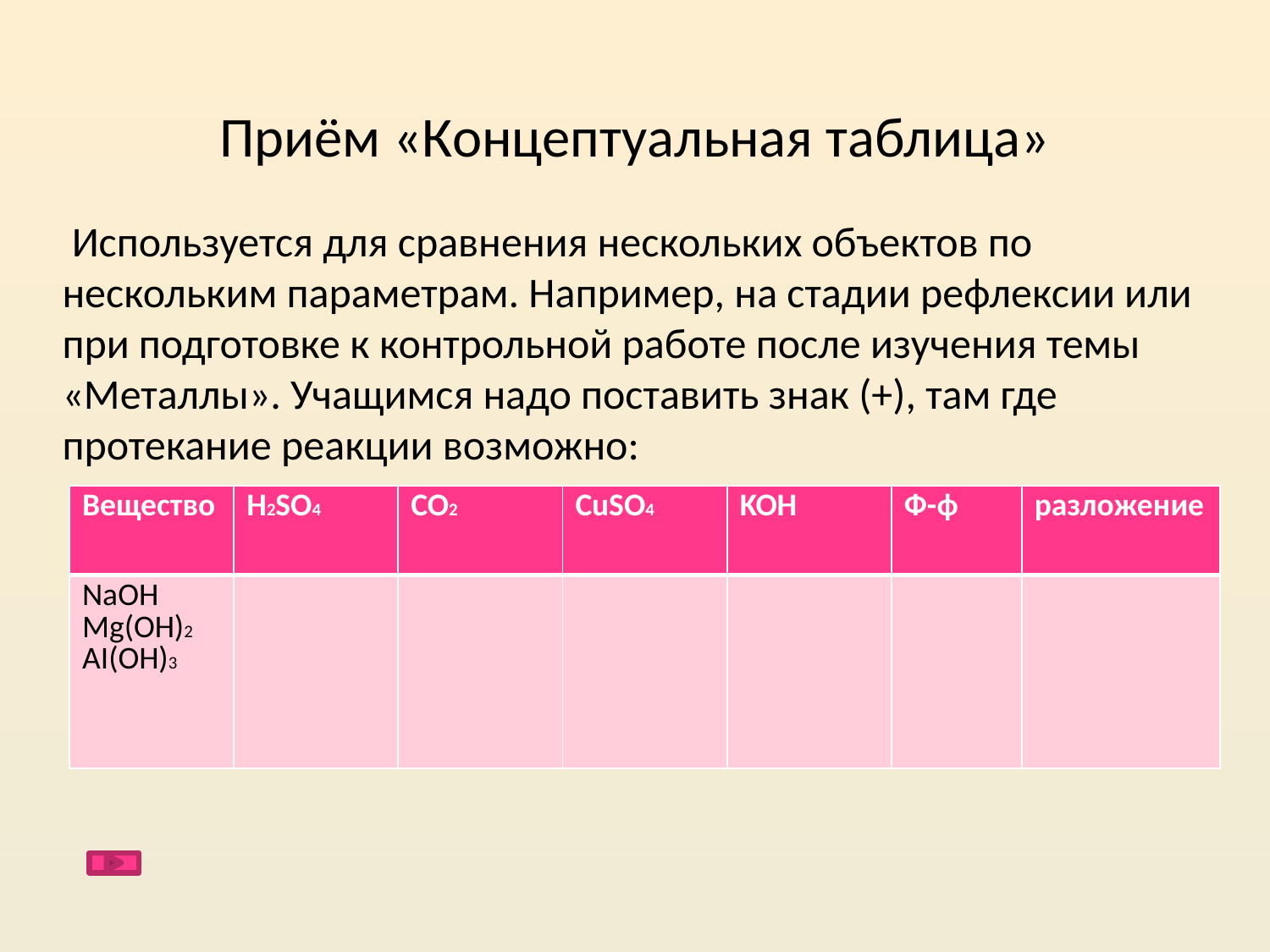

# Приём «Концептуальная таблица»
 Используется для сравнения нескольких объектов по нескольким параметрам. Например, на стадии рефлексии или при подготовке к контрольной работе после изучения темы «Металлы». Учащимся надо поставить знак (+), там где протекание реакции возможно:

| Вещество | H2SO4 | CO2 | CuSO4 | KOH | Ф-ф | разложение |
| --- | --- | --- | --- | --- | --- | --- |
| NaOH Mg(OH)2 AI(OH)3 |  |  |  |  |  |  |